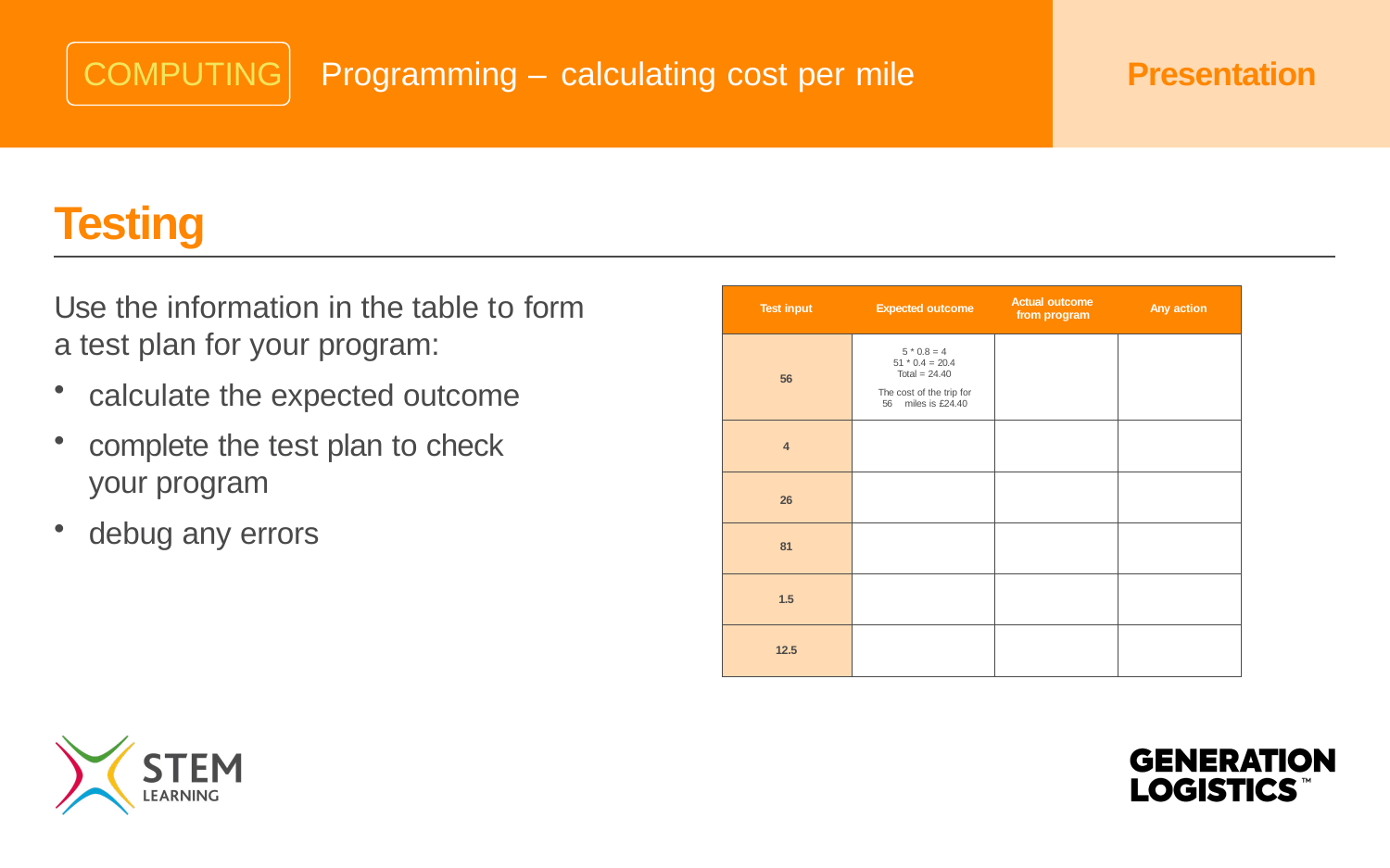

# COMPUTING
Programming – calculating cost per mile
Presentation
Testing

| Test input | Expected outcome | Actual outcome from program | Any action |
| --- | --- | --- | --- |
| 56 | 5 \* 0.8 = 4 51 \* 0.4 = 20.4 Total = 24.40 The cost of the trip for 56 miles is £24.40 |  |  |
| 4 |  |  |  |
| 26 |  |  |  |
| 81 |  |  |  |
| 1.5 |  |  |  |
| 12.5 |  |  |  |
Use the information in the table to form a test plan for your program:
calculate the expected outcome
complete the test plan to check your program
debug any errors